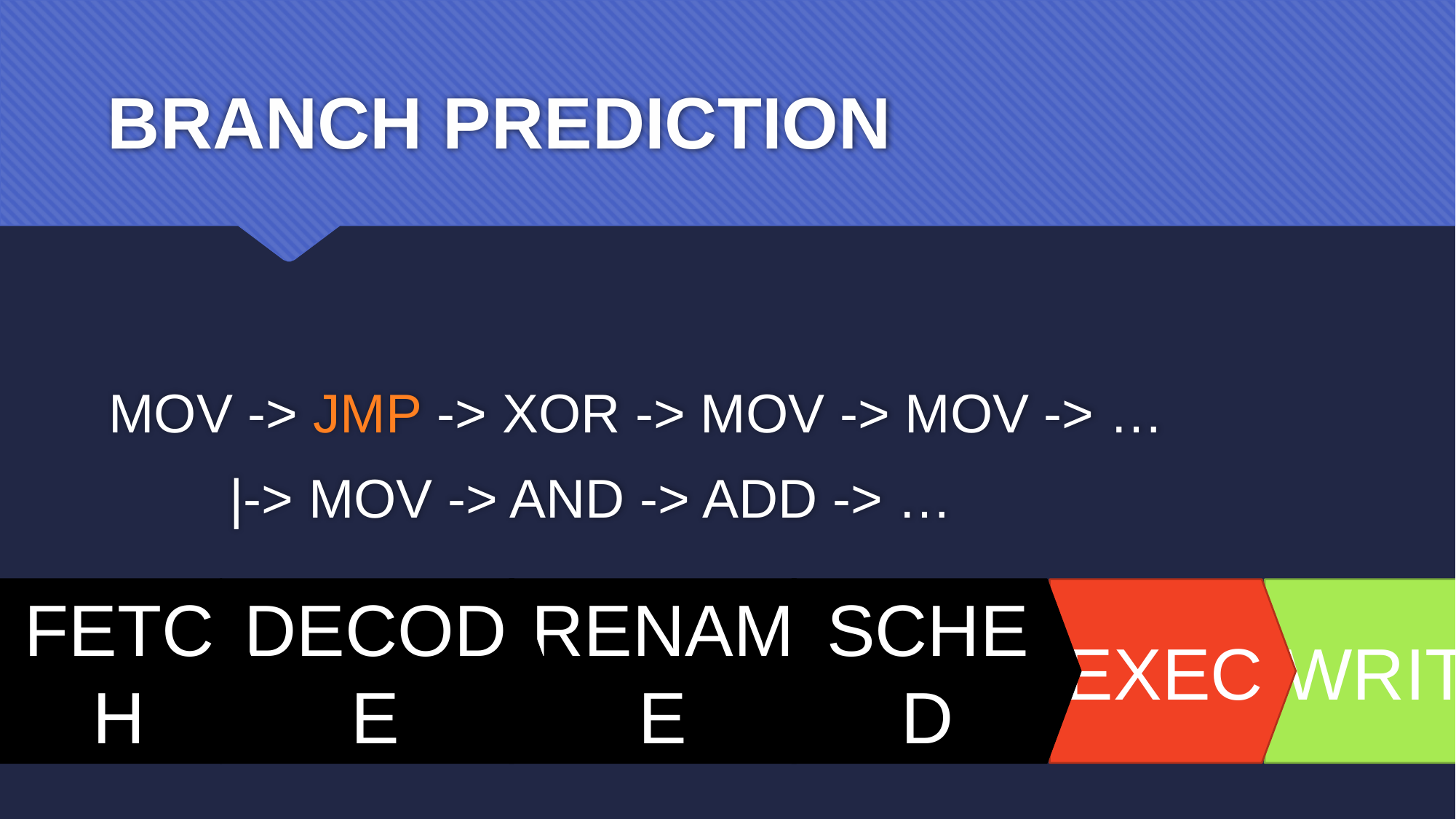

# BRANCH PREDICTION

MOV -> JMP -> XOR -> MOV -> MOV -> …
        |-> MOV -> AND -> ADD -> …
SCHED
EXEC
WRITE
FETCH
DECODE
RENAME